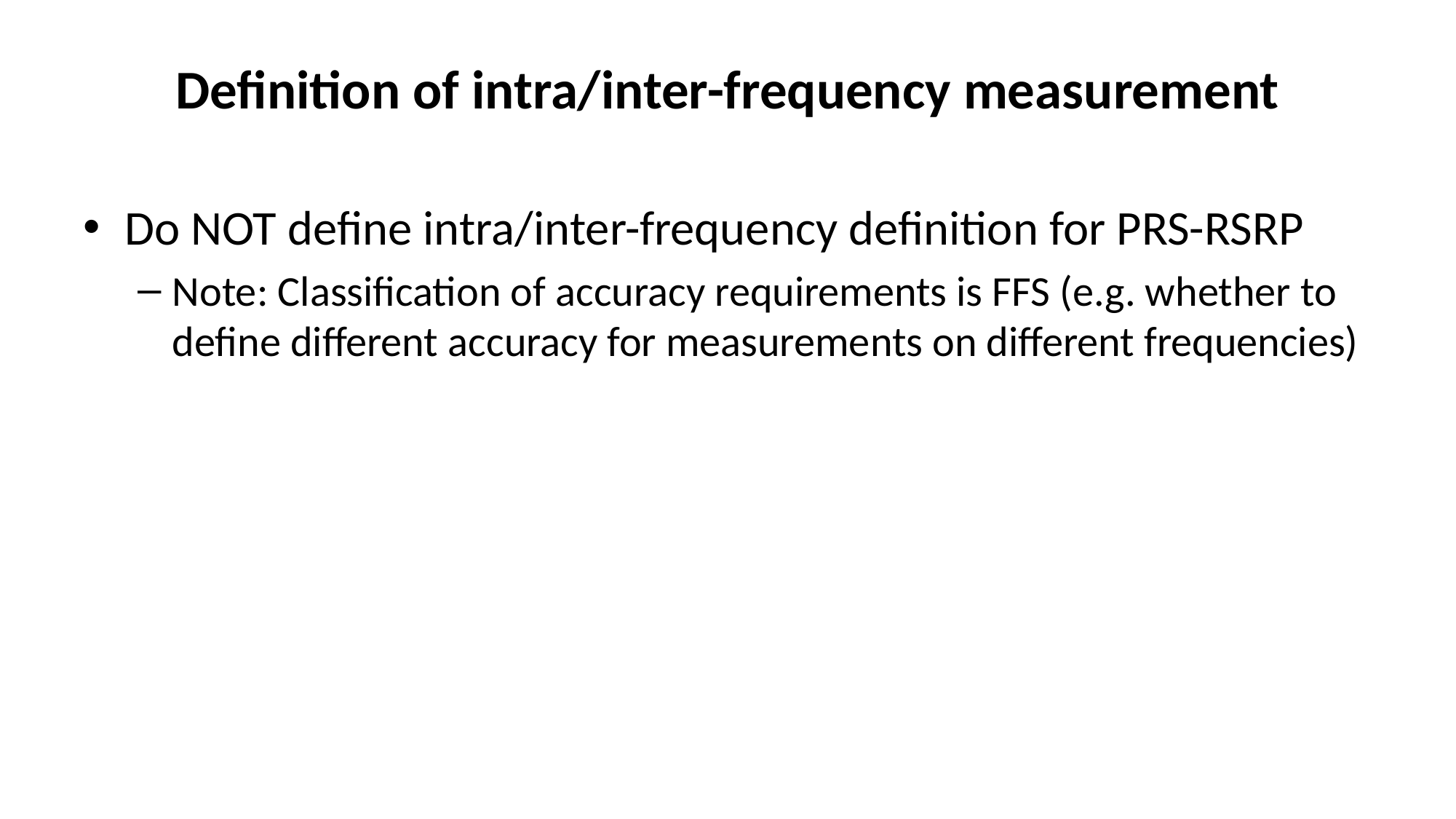

# Definition of intra/inter-frequency measurement
Do NOT define intra/inter-frequency definition for PRS-RSRP
Note: Classification of accuracy requirements is FFS (e.g. whether to define different accuracy for measurements on different frequencies)